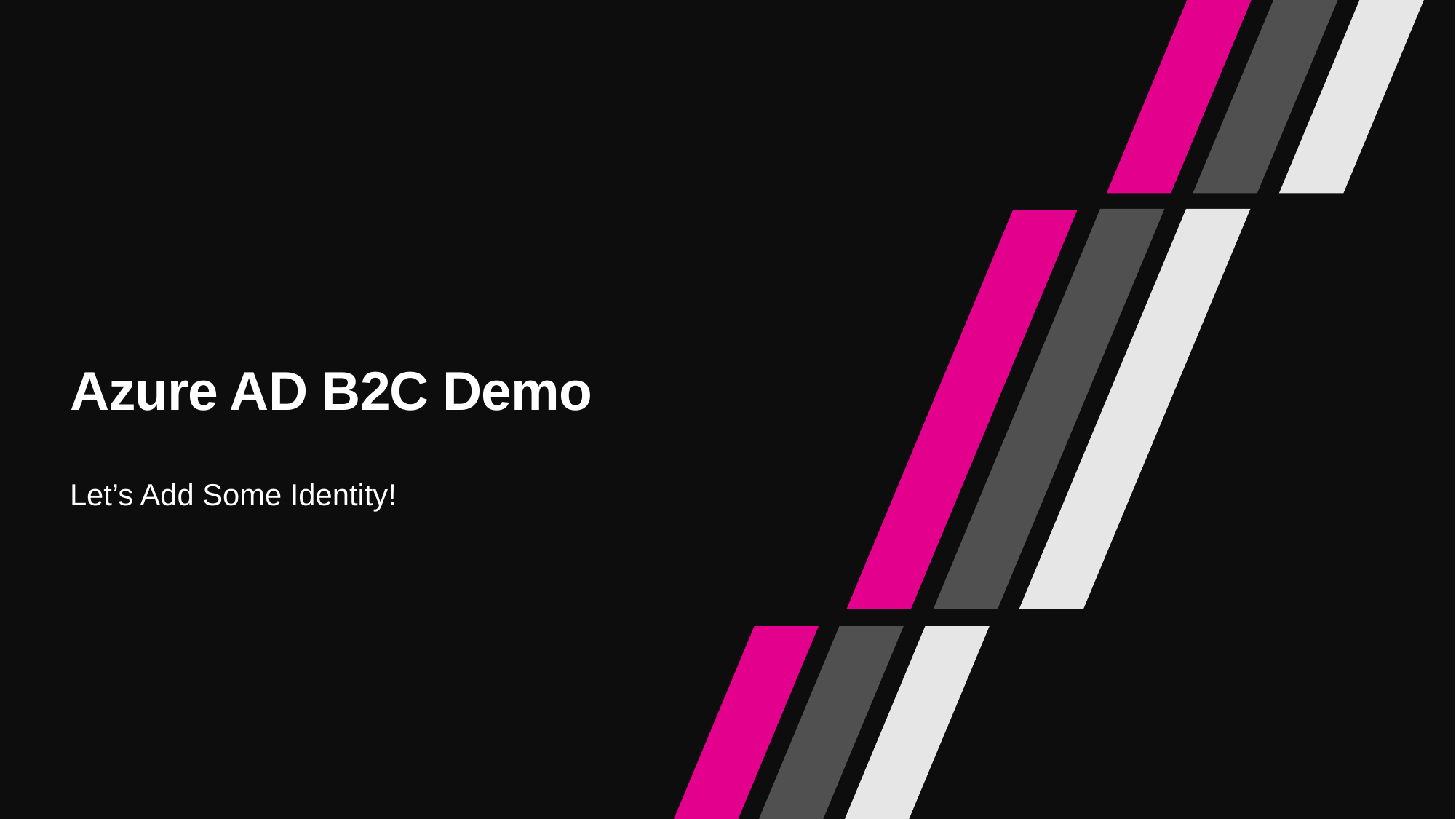

# Azure AD B2C Demo
Let’s Add Some Identity!